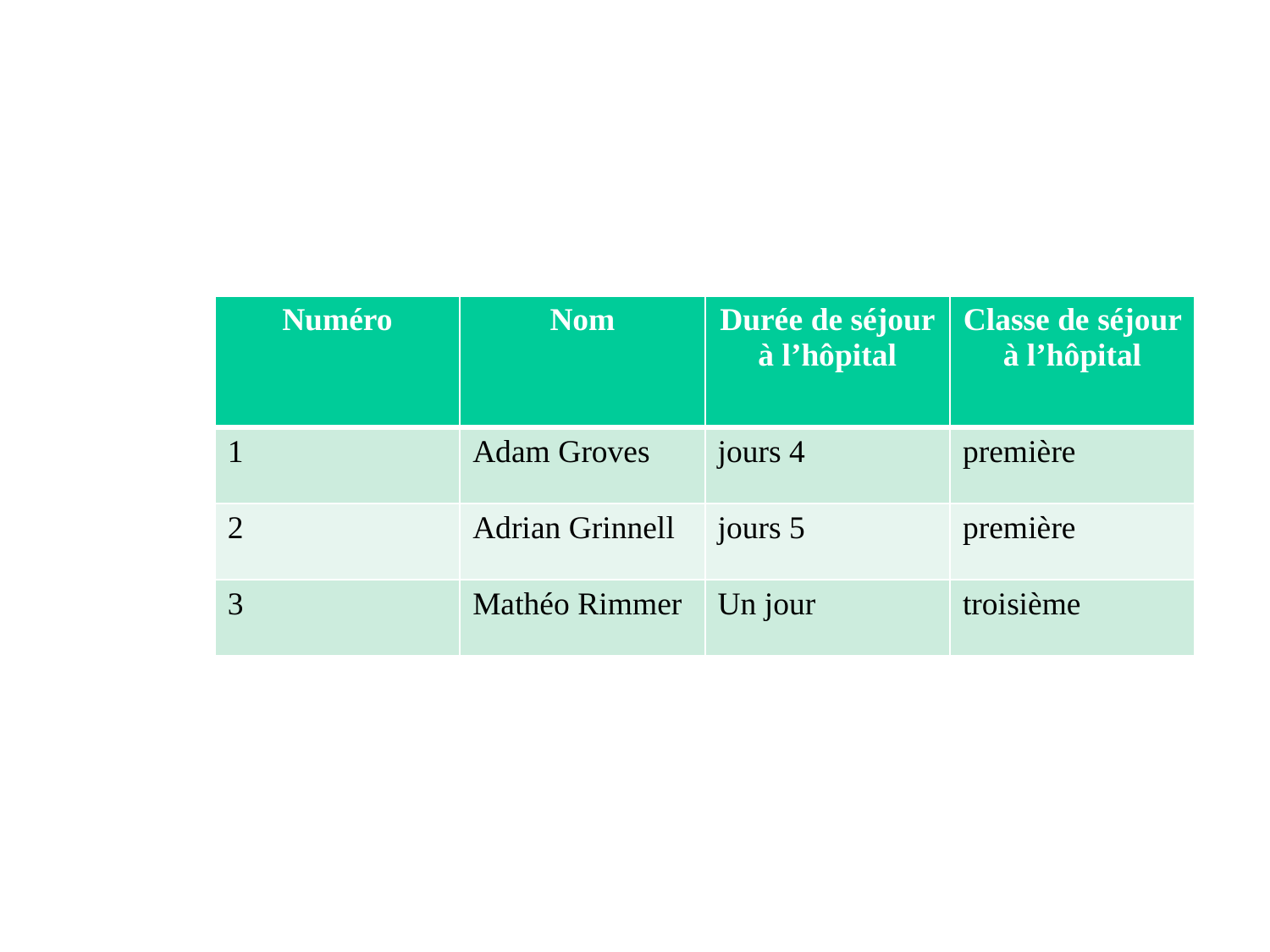

| Numéro | Nom | Durée de séjour à l’hôpital | Classe de séjour à l’hôpital |
| --- | --- | --- | --- |
| 1 | Adam Groves | 4 jours | première |
| 2 | Adrian Grinnell | 5 jours | première |
| 3 | Mathéo Rimmer | Un jour | troisième |